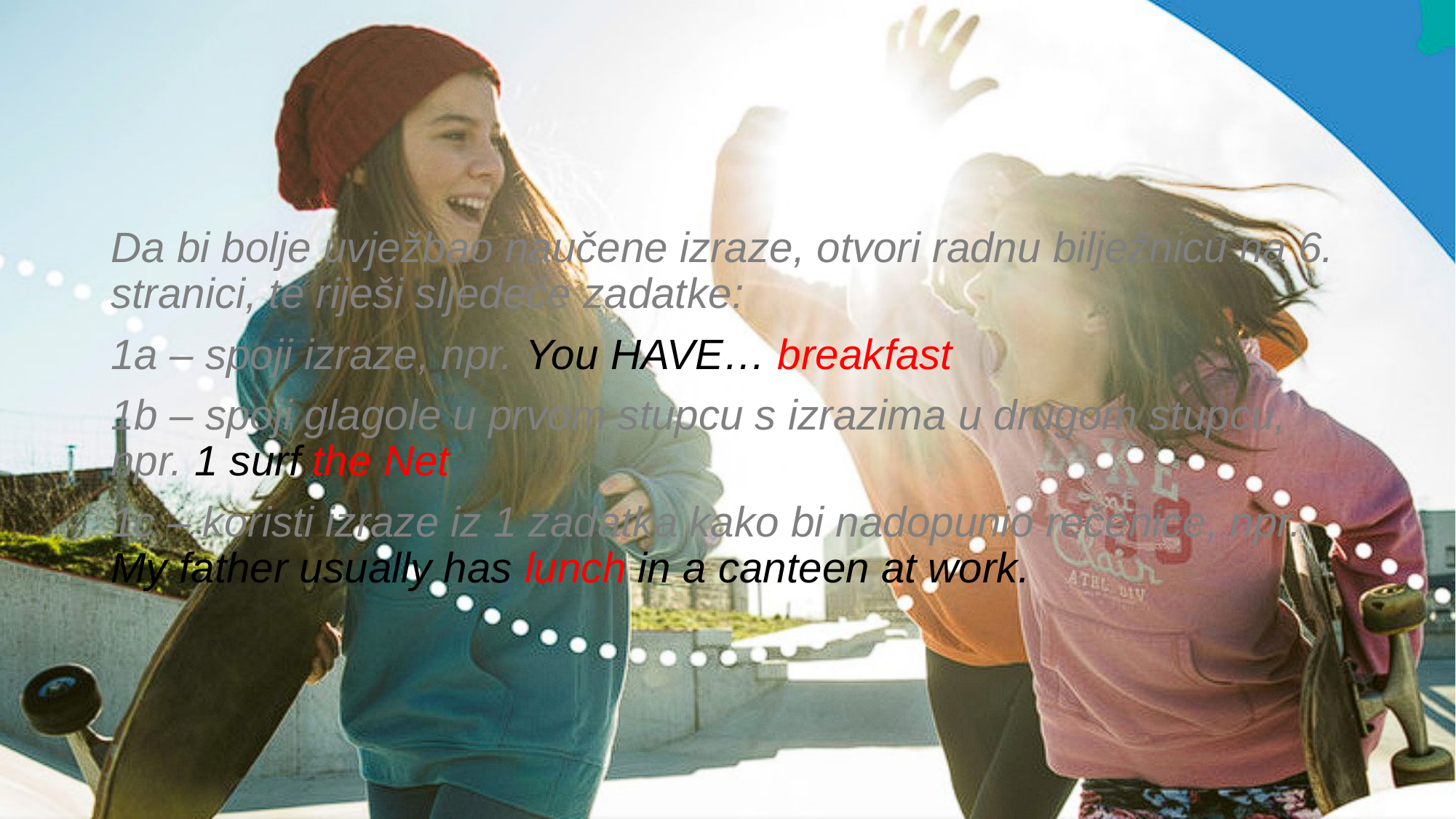

Da bi bolje uvježbao naučene izraze, otvori radnu bilježnicu na 6. stranici, te riješi sljedeće zadatke:
1a – spoji izraze, npr. You HAVE… breakfast
1b – spoji glagole u prvom stupcu s izrazima u drugom stupcu, npr. 1 surf the Net
1c – koristi izraze iz 1 zadatka kako bi nadopunio rečenice, npr. My father usually has lunch in a canteen at work.